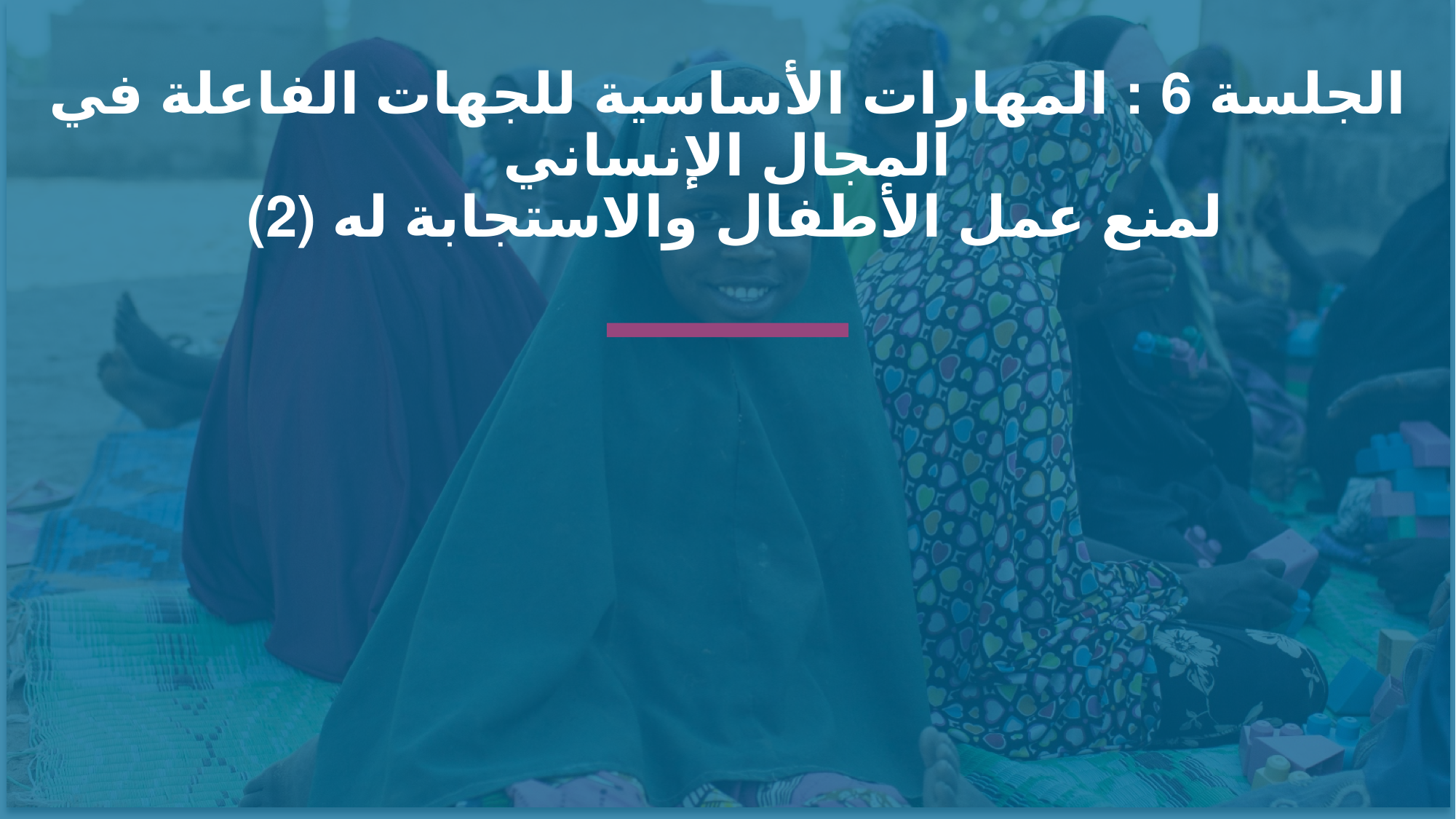

الجلسة 6 : المهارات الأساسية للجهات الفاعلة في المجال الإنساني
 لمنع عمل الأطفال والاستجابة له (2)